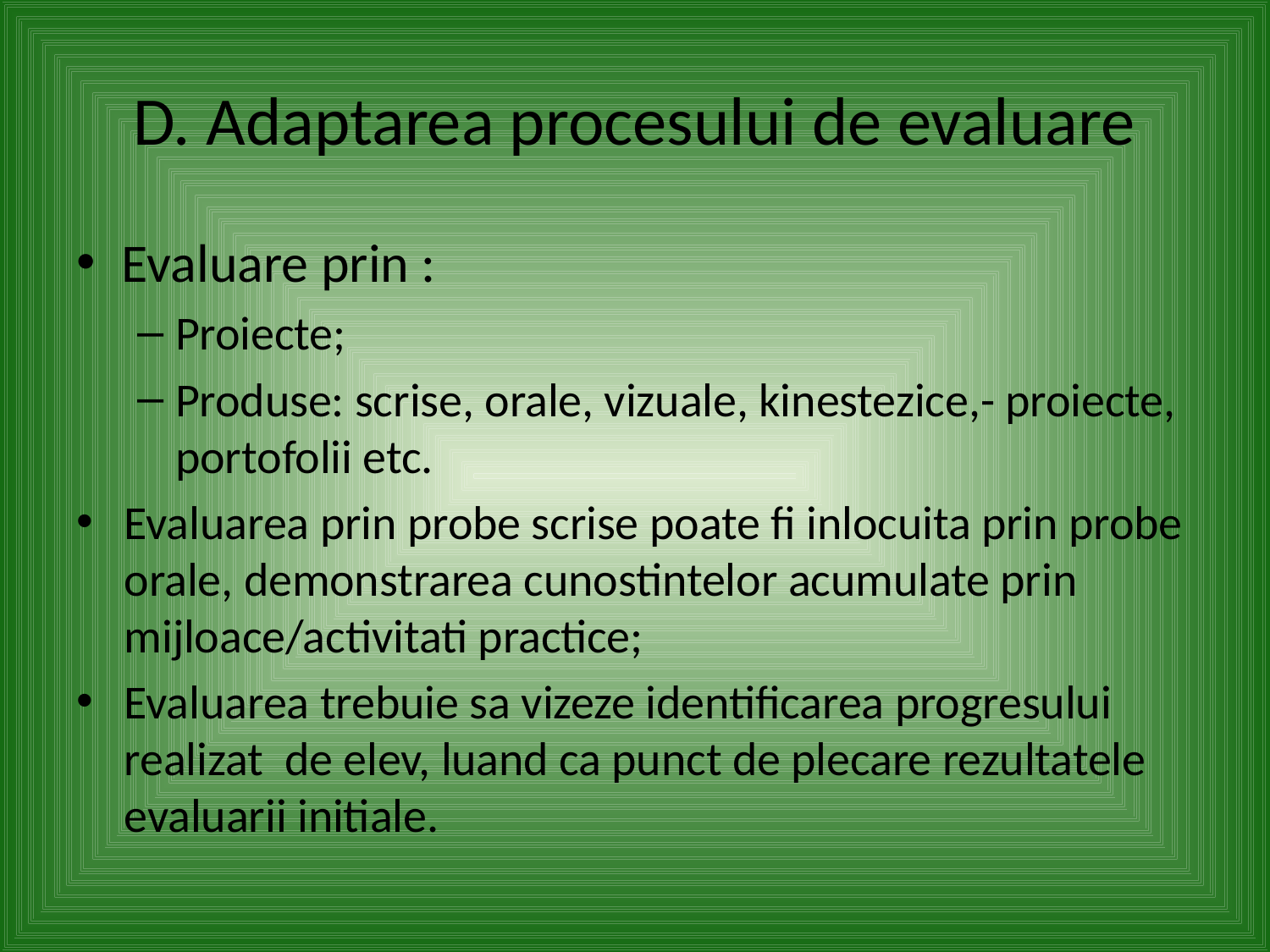

# D. Adaptarea procesului de evaluare
Evaluare prin :
Proiecte;
Produse: scrise, orale, vizuale, kinestezice,- proiecte, portofolii etc.
Evaluarea prin probe scrise poate fi inlocuita prin probe orale, demonstrarea cunostintelor acumulate prin mijloace/activitati practice;
Evaluarea trebuie sa vizeze identificarea progresului realizat  de elev, luand ca punct de plecare rezultatele  evaluarii initiale.